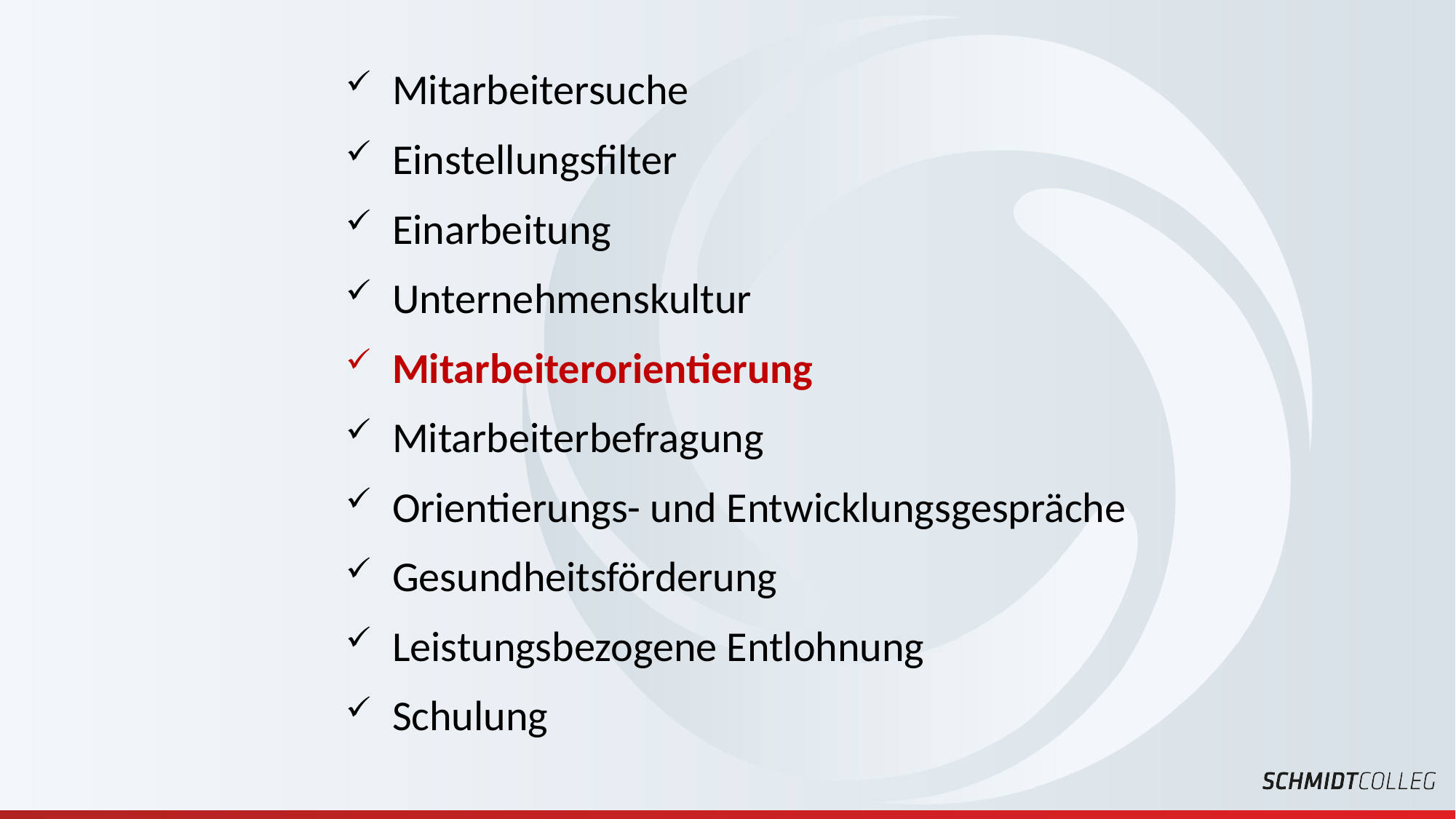

Mitarbeitersuche
Einstellungsfilter
Einarbeitung
Unternehmenskultur
Mitarbeiterorientierung
Mitarbeiterbefragung
Orientierungs- und Entwicklungsgespräche
Gesundheitsförderung
Leistungsbezogene Entlohnung
Schulung